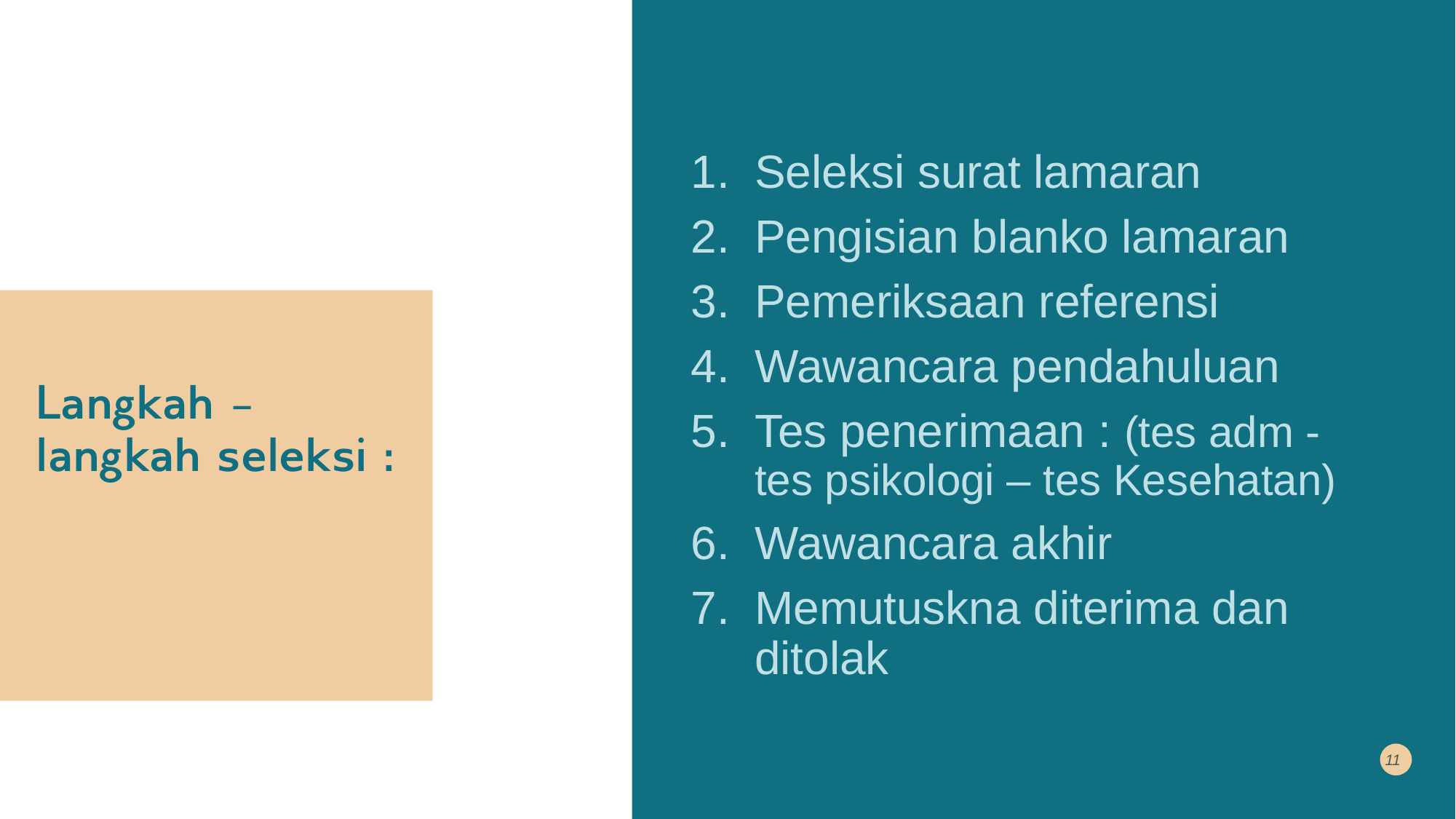

Seleksi surat lamaran
Pengisian blanko lamaran
Pemeriksaan referensi
Wawancara pendahuluan
Tes penerimaan : (tes adm - tes psikologi – tes Kesehatan)
Wawancara akhir
Memutuskna diterima dan ditolak
# Langkah – langkah seleksi :
11